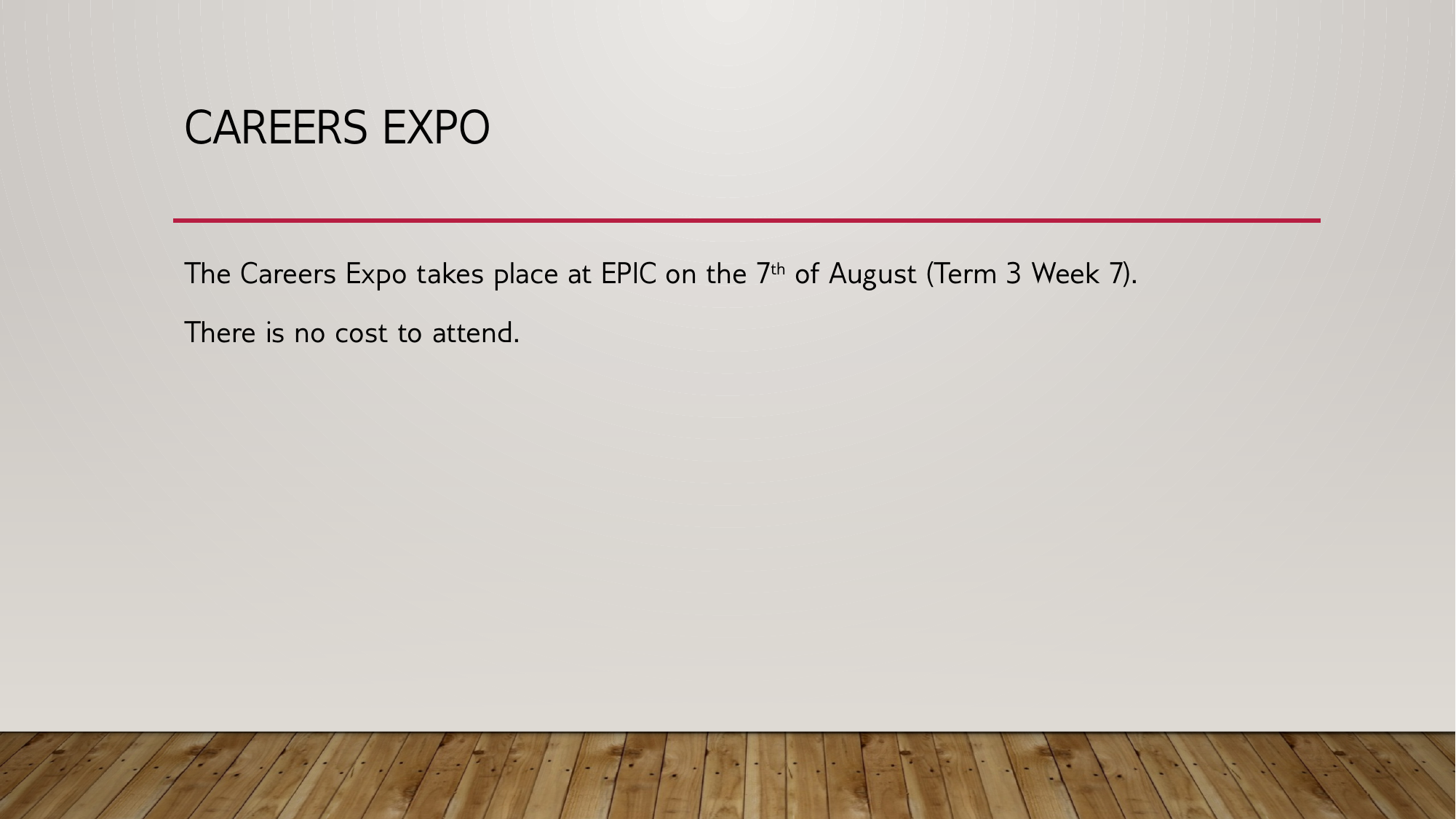

# Careers Expo
The Careers Expo takes place at EPIC on the 7th of August (Term 3 Week 7).
There is no cost to attend.